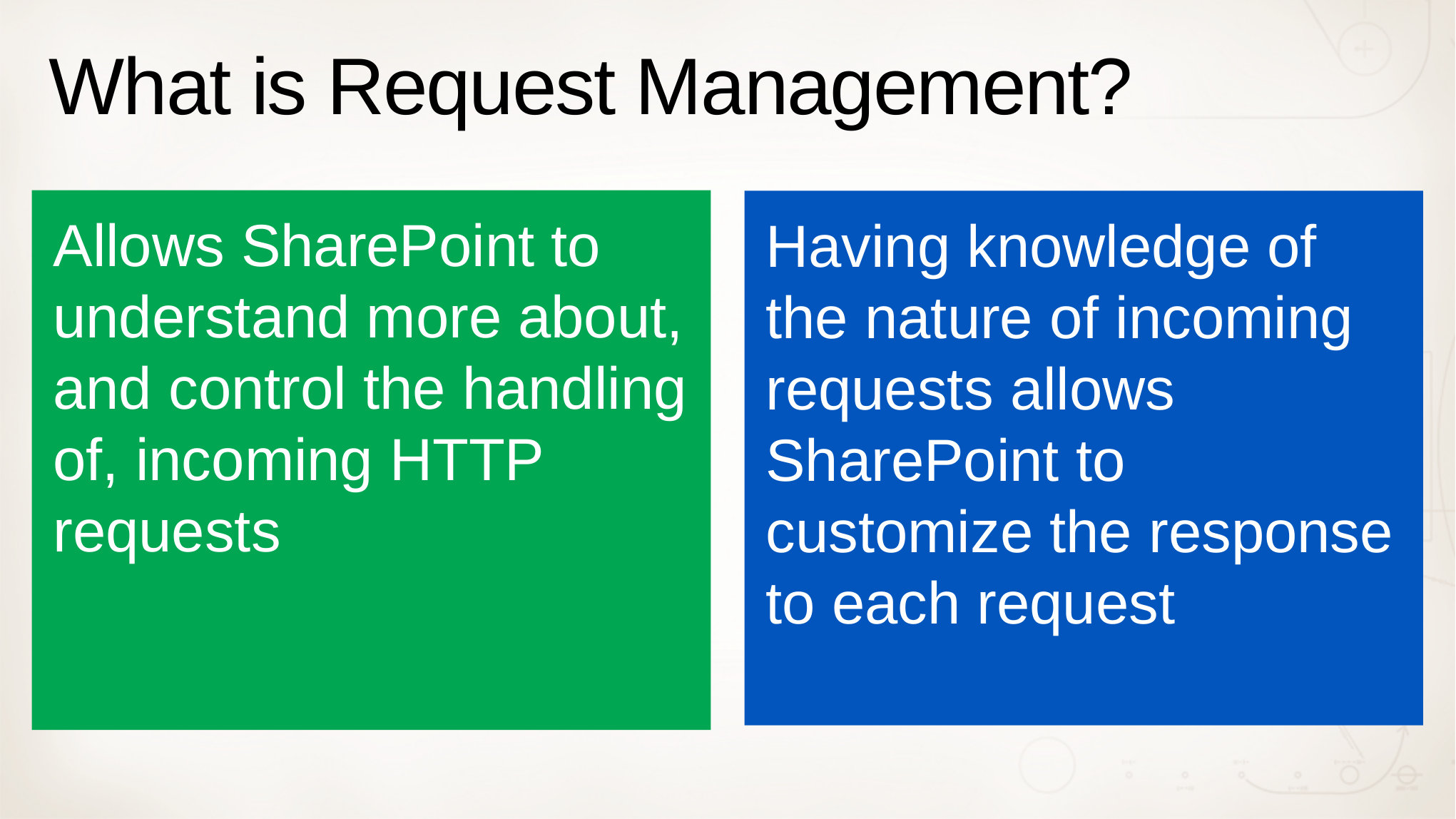

# What is Request Management?

Allows SharePoint to understand more about, and control the handling of, incoming HTTP requests

Having knowledge of the nature of incoming requests allows SharePoint to customize the response to each request